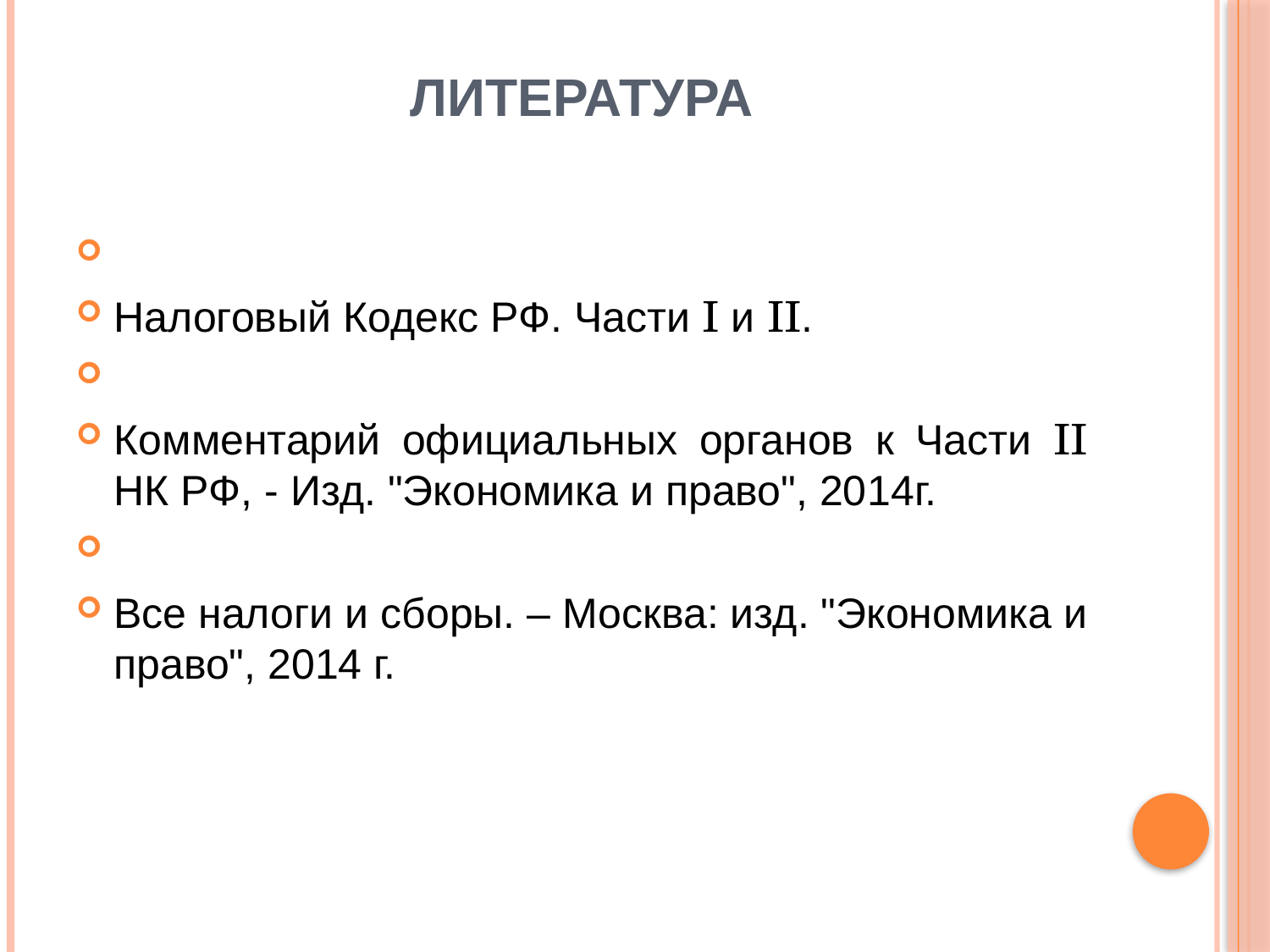

# ЛИТЕРАТУРА

Налоговый Кодекс РФ. Части I и II.

Комментарий официальных органов к Части II НК РФ, - Изд. "Экономика и право", 2014г.

Все налоги и сборы. – Москва: изд. "Экономика и право", 2014 г.